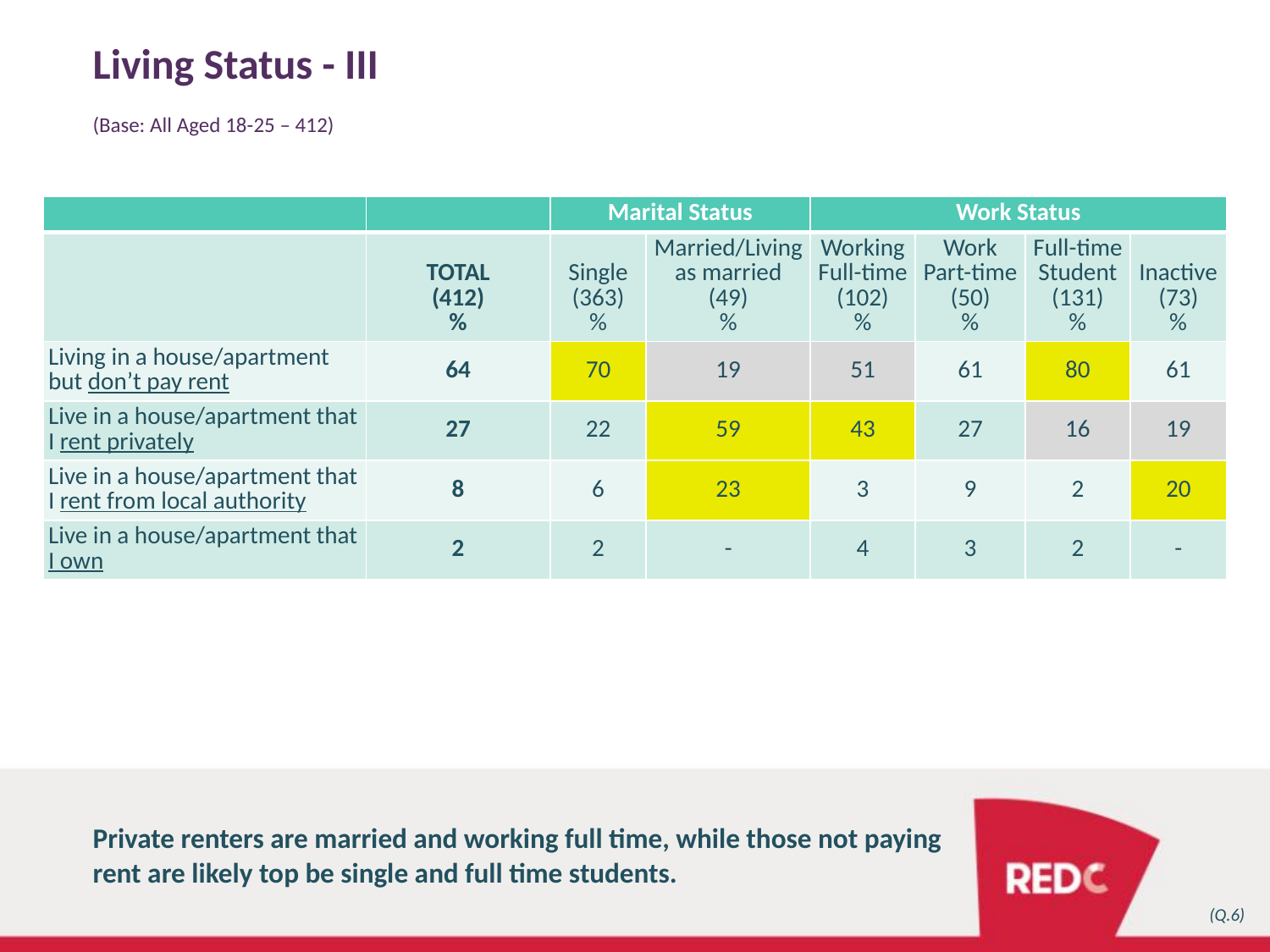

# Living Status - III
(Base: All Aged 18-25 – 412)
|  |  | Marital Status |  | Work Status |  |  |  |
| --- | --- | --- | --- | --- | --- | --- | --- |
|  | TOTAL (412) % | Single (363) % | Married/Living as married (49) % | Working Full-time (102) % | Work Part-time (50) % | Full-time Student (131) % | Inactive (73) % |
| Living in a house/apartment but don’t pay rent | 64 | 70 | 19 | 51 | 61 | 80 | 61 |
| Live in a house/apartment that I rent privately | 27 | 22 | 59 | 43 | 27 | 16 | 19 |
| Live in a house/apartment that I rent from local authority | 8 | 6 | 23 | 3 | 9 | 2 | 20 |
| Live in a house/apartment that I own | 2 | 2 | - | 4 | 3 | 2 | - |
Private renters are married and working full time, while those not paying rent are likely top be single and full time students.
(Q.6)